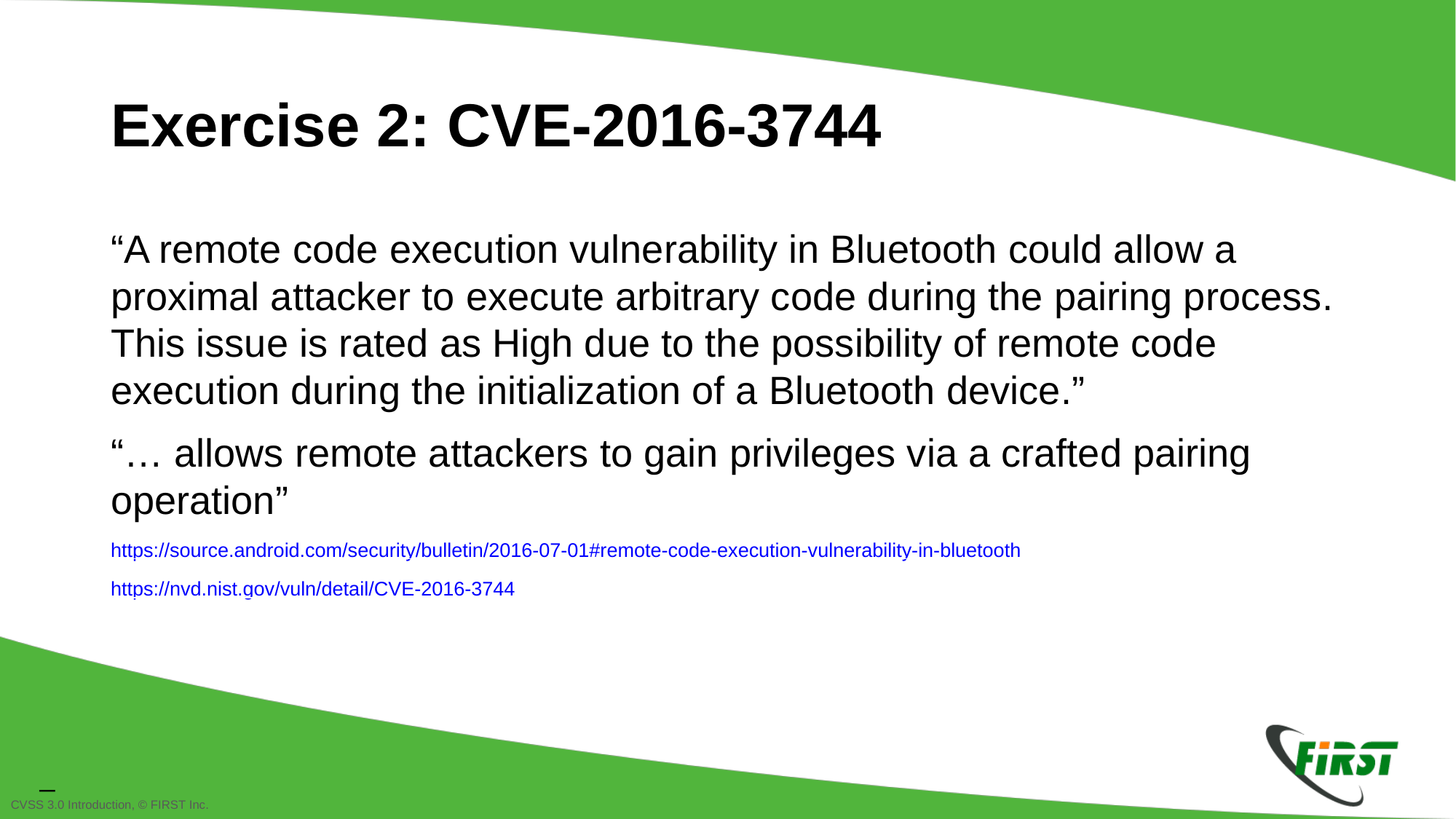

Exercise 2: CVE-2016-3744
“A remote code execution vulnerability in Bluetooth could allow a proximal attacker to execute arbitrary code during the pairing process. This issue is rated as High due to the possibility of remote code execution during the initialization of a Bluetooth device.”
“… allows remote attackers to gain privileges via a crafted pairing operation”
https://source.android.com/security/bulletin/2016-07-01#remote-code-execution-vulnerability-in-bluetooth
https://nvd.nist.gov/vuln/detail/CVE-2016-3744
_